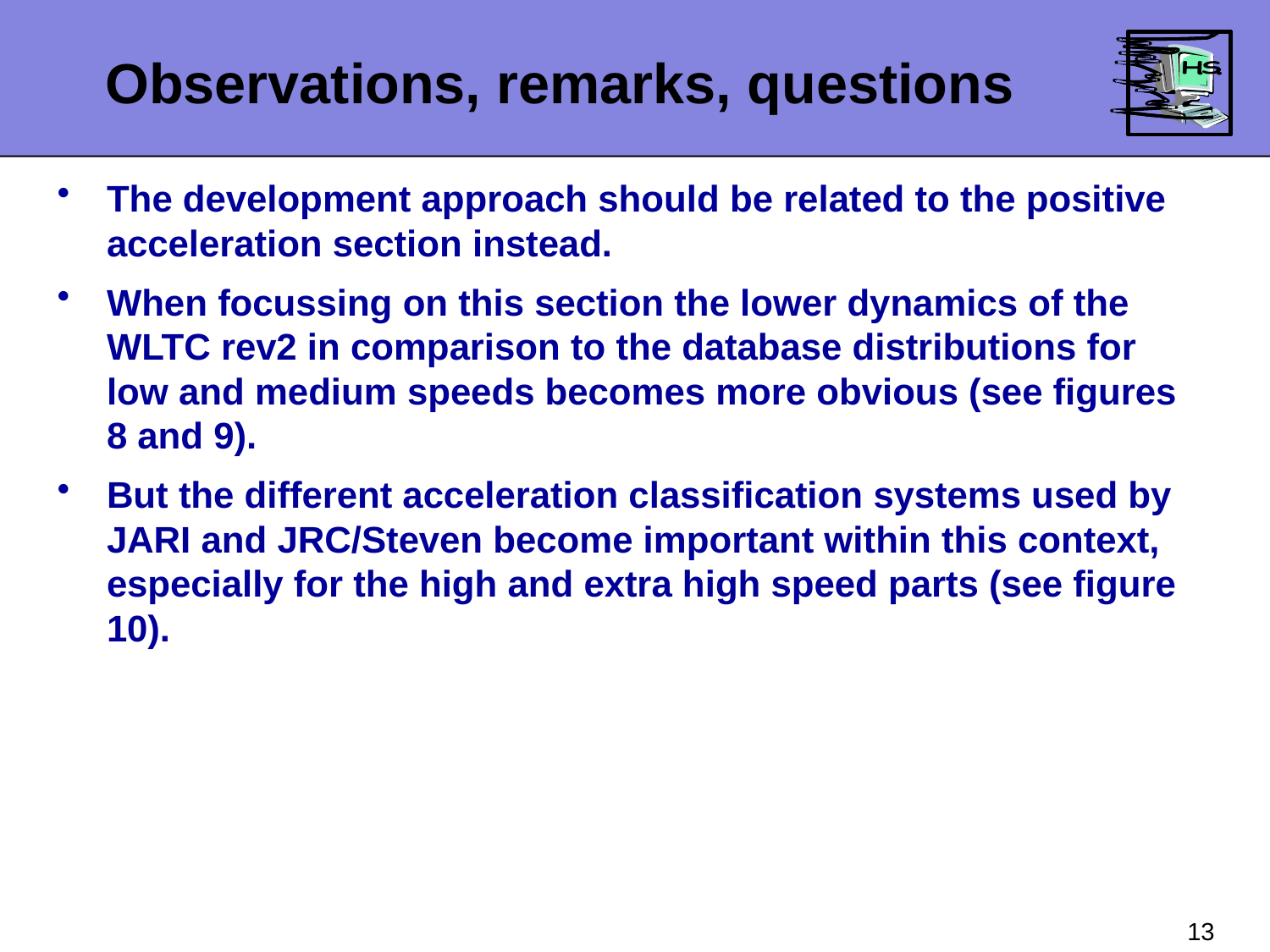

Observations, remarks, questions
The development approach should be related to the positive acceleration section instead.
When focussing on this section the lower dynamics of the WLTC rev2 in comparison to the database distributions for low and medium speeds becomes more obvious (see figures 8 and 9).
But the different acceleration classification systems used by JARI and JRC/Steven become important within this context, especially for the high and extra high speed parts (see figure 10).

13